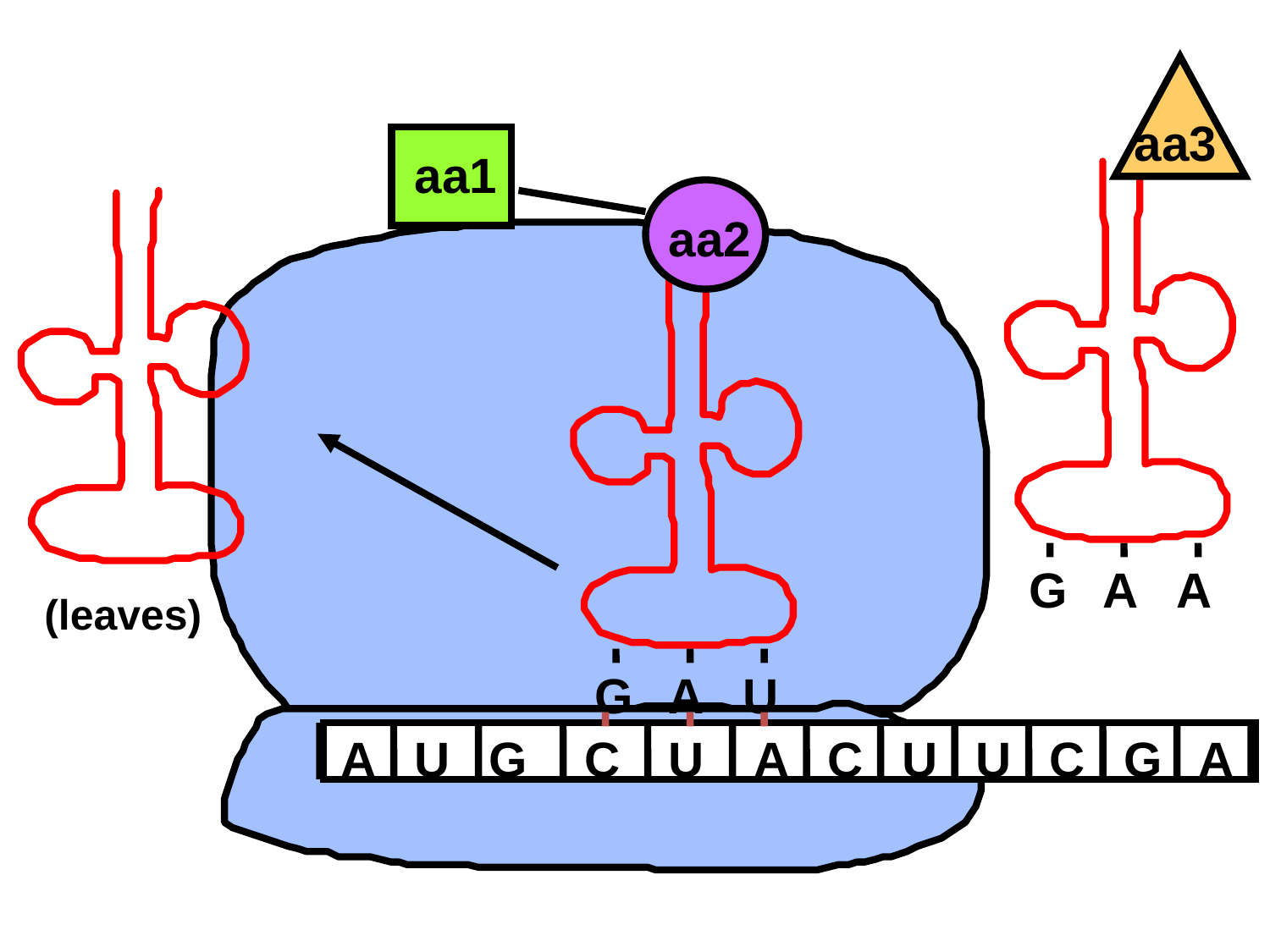

aa3

aa1

aa2

G
A
A
(leaves)

G
A
U

A
U
G
C
U
A
C
U
U
C
G
A